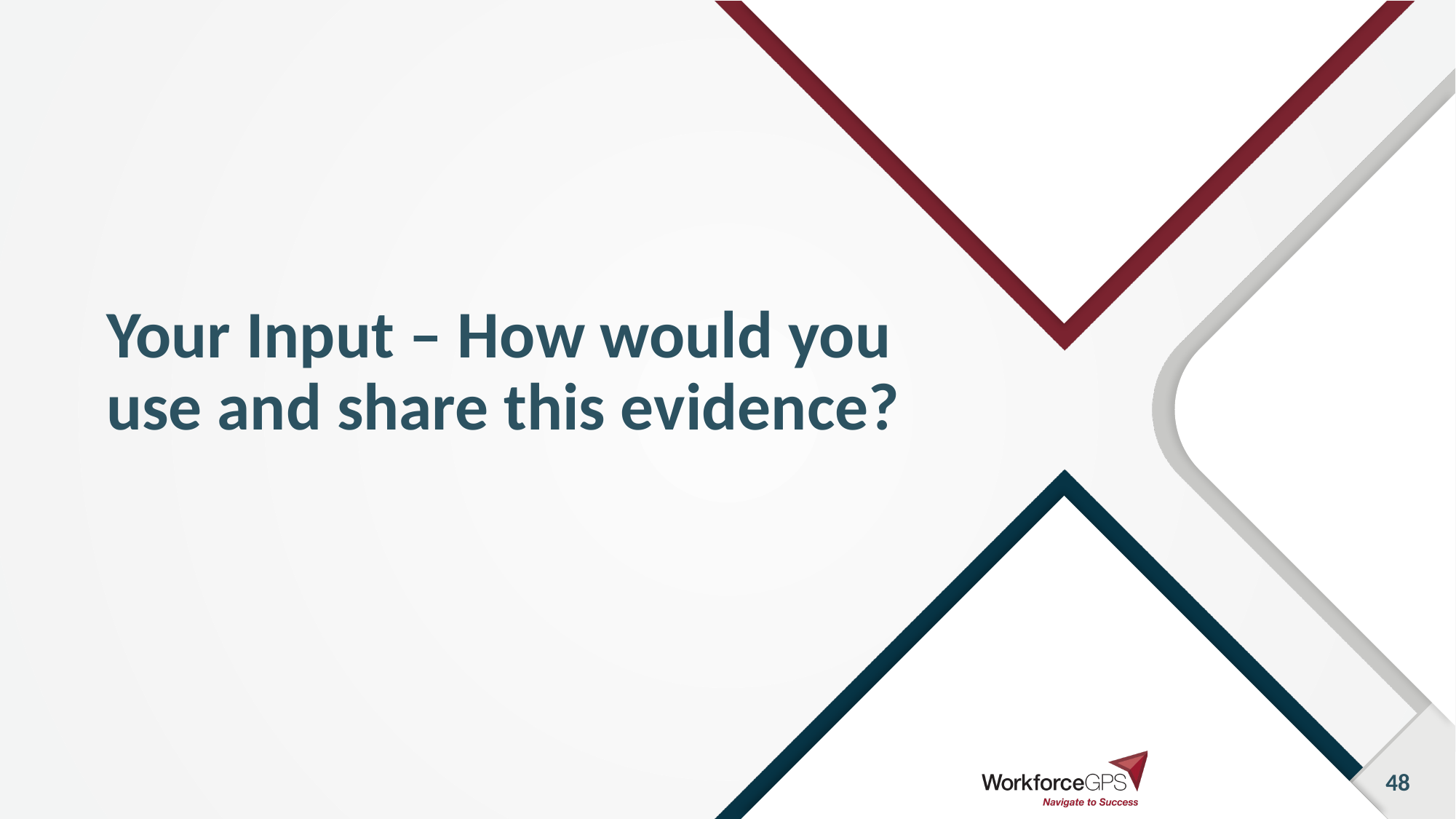

# Your Input – How would you use and share this evidence?
48